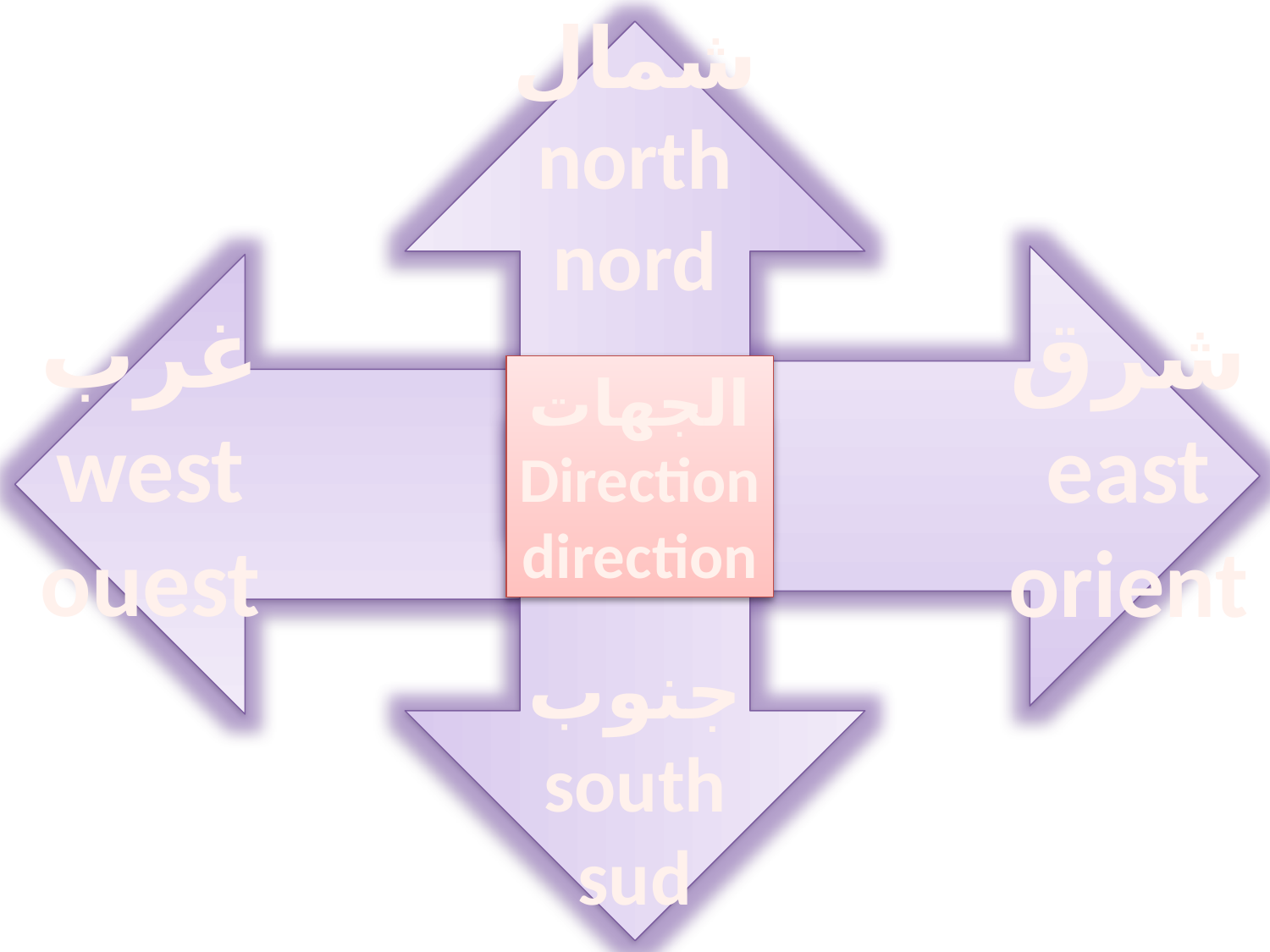

شمال
north
nord

غرب
west
ouest
شرق
east
orient
الجهات
Direction
direction

جنوب
south
sud